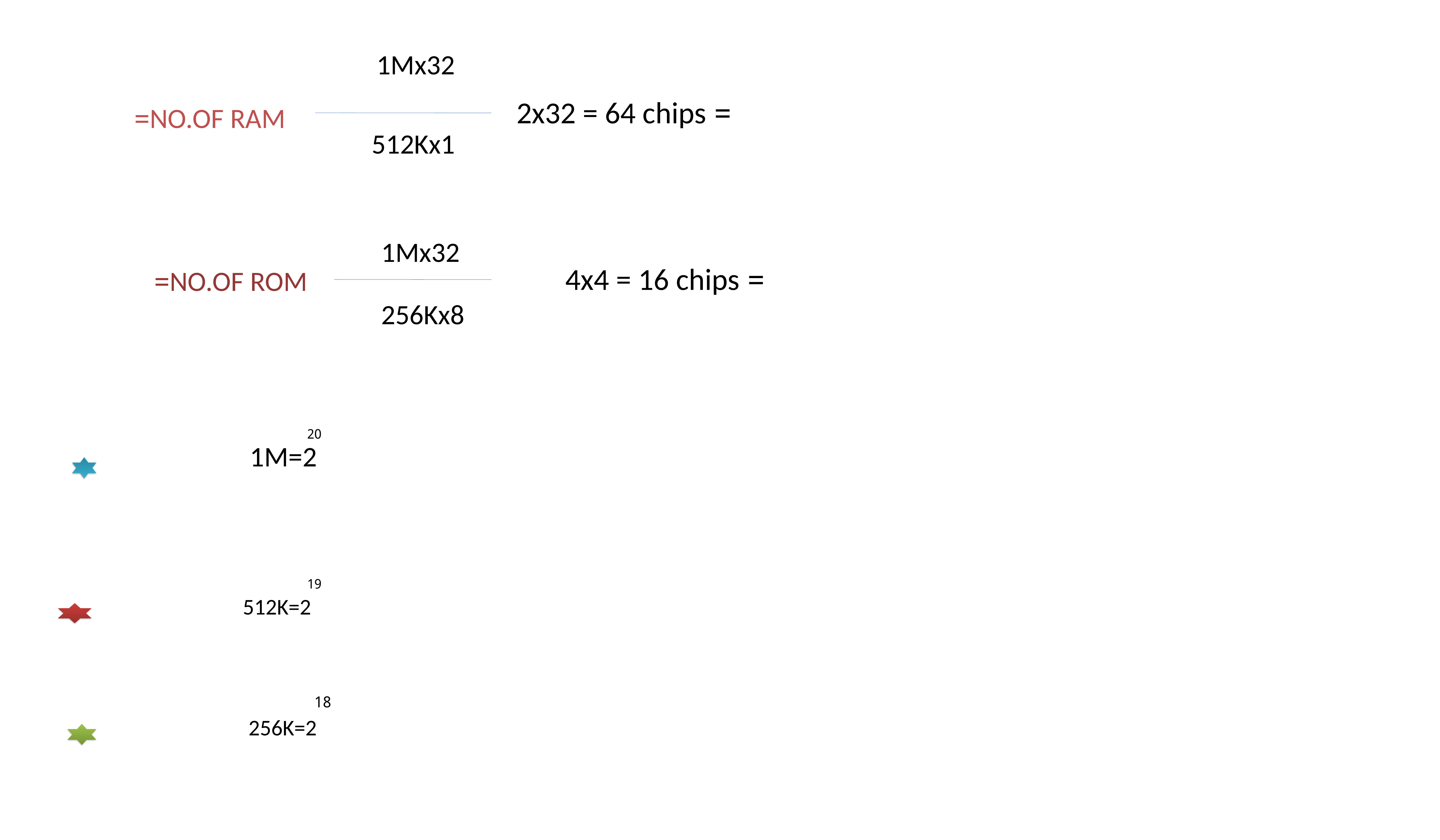

#
1Mx32
= 2x32 = 64 chips
NO.OF RAM=
512Kx1
1Mx32
= 4x4 = 16 chips
NO.OF ROM=
256Kx8
20
1M=2

19
512K=2

18
256K=2